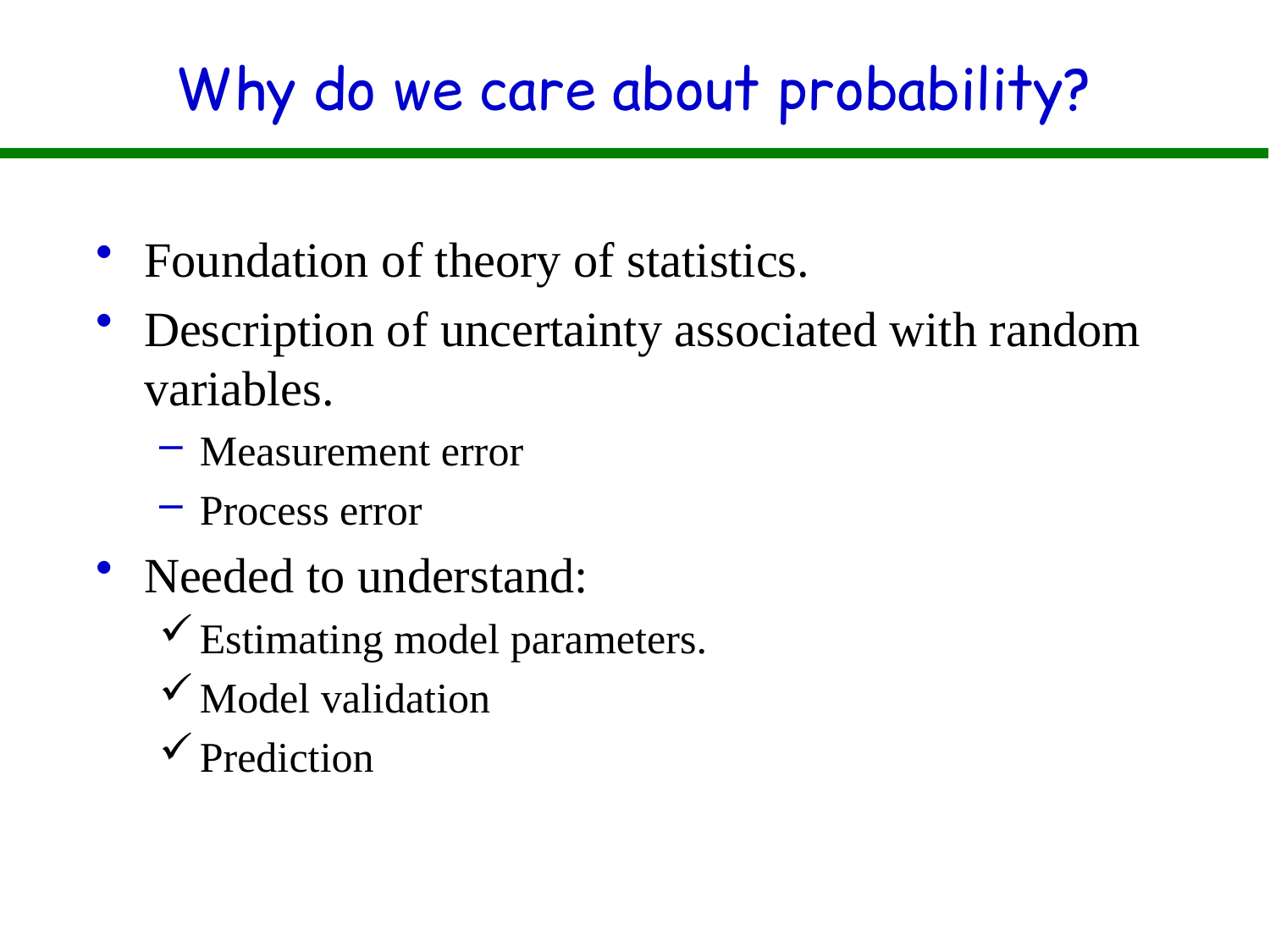

# Why do we care about probability?
Foundation of theory of statistics.
Description of uncertainty associated with random variables.
Measurement error
Process error
Needed to understand:
Estimating model parameters.
Model validation
Prediction